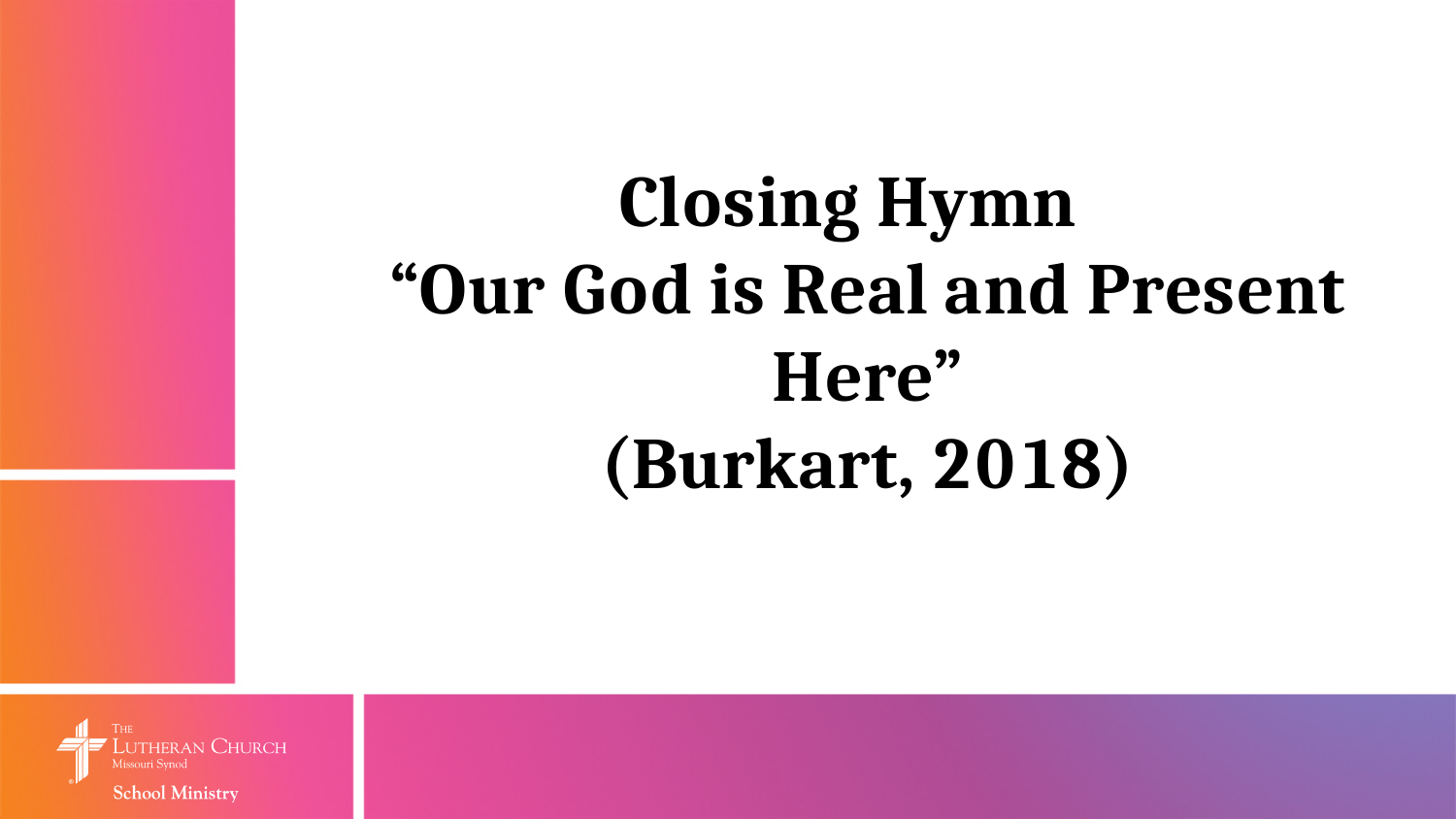

Closing Hymn
“Our God is Real and Present Here”
(Burkart, 2018)